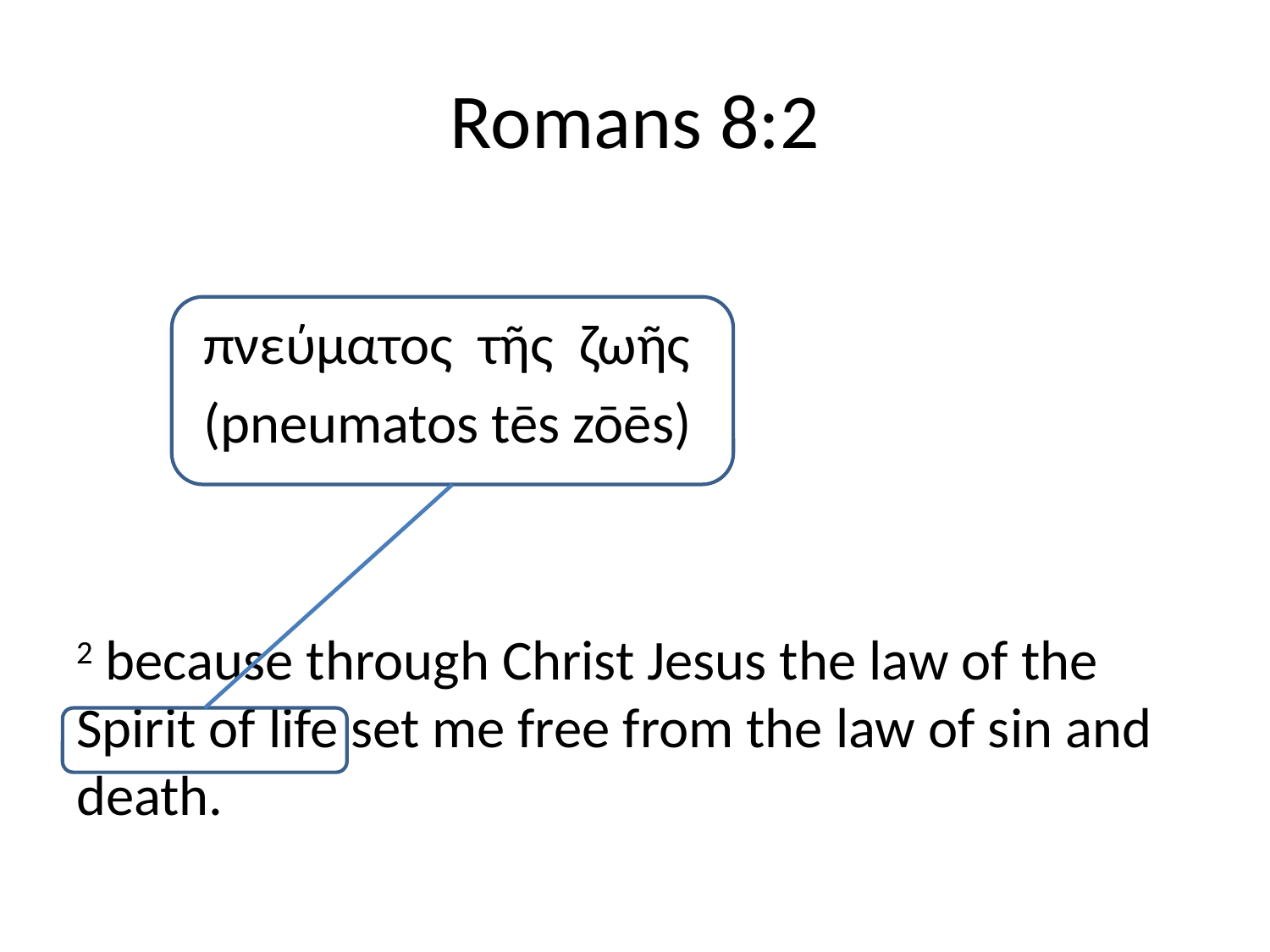

# Romans 8:2

	πνεύματος  τῆς  ζωῆς
	(pneumatos tēs zōēs)

2 because through Christ Jesus the law of the Spirit of life set me free from the law of sin and death.